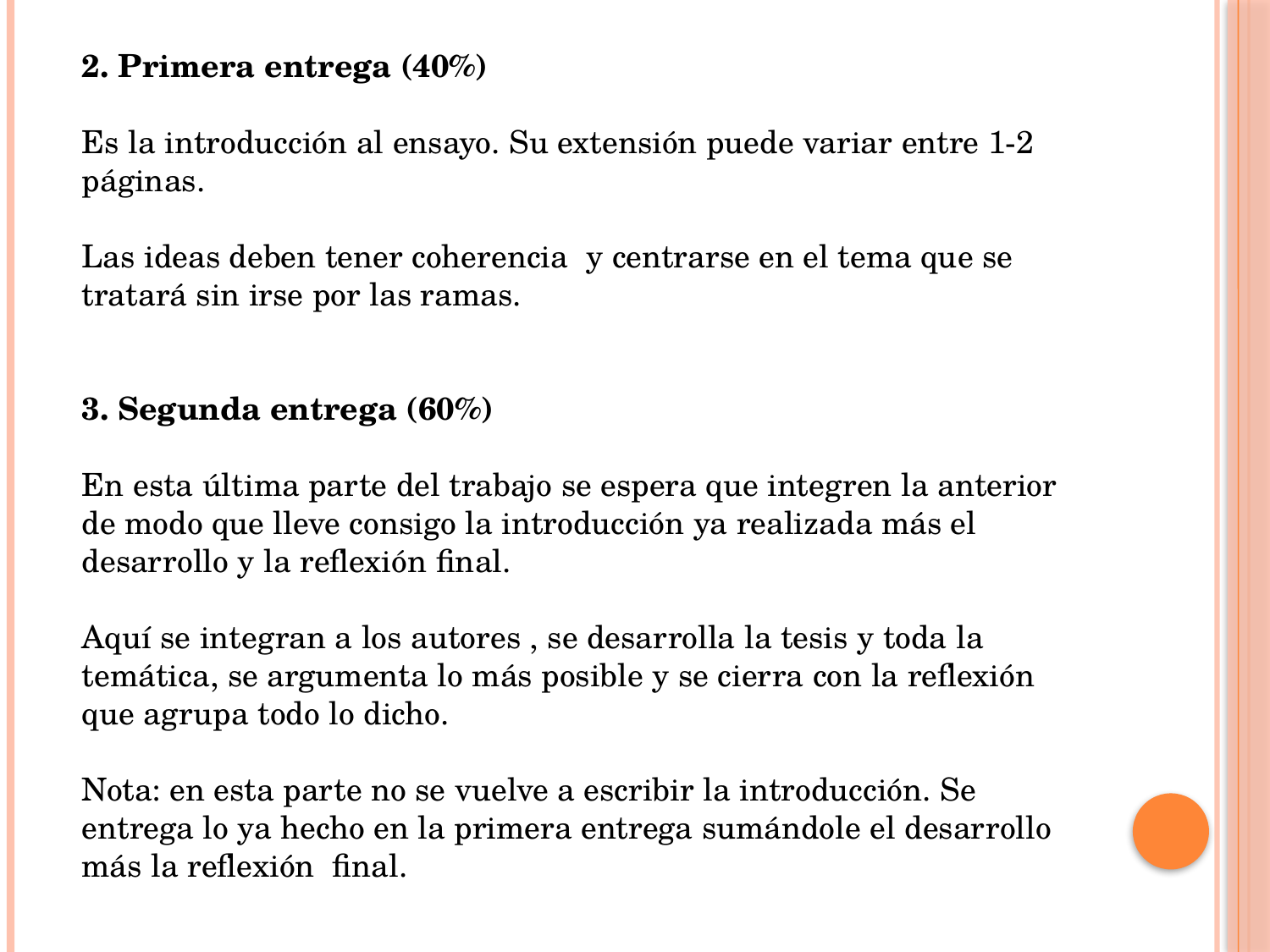

2. Primera entrega (40%)

Es la introducción al ensayo. Su extensión puede variar entre 1-2 páginas.

Las ideas deben tener coherencia  y centrarse en el tema que se tratará sin irse por las ramas.

3. Segunda entrega (60%)

En esta última parte del trabajo se espera que integren la anterior de modo que lleve consigo la introducción ya realizada más el desarrollo y la reflexión final.

Aquí se integran a los autores , se desarrolla la tesis y toda la temática, se argumenta lo más posible y se cierra con la reflexión que agrupa todo lo dicho.

Nota: en esta parte no se vuelve a escribir la introducción. Se entrega lo ya hecho en la primera entrega sumándole el desarrollo más la reflexión  final.